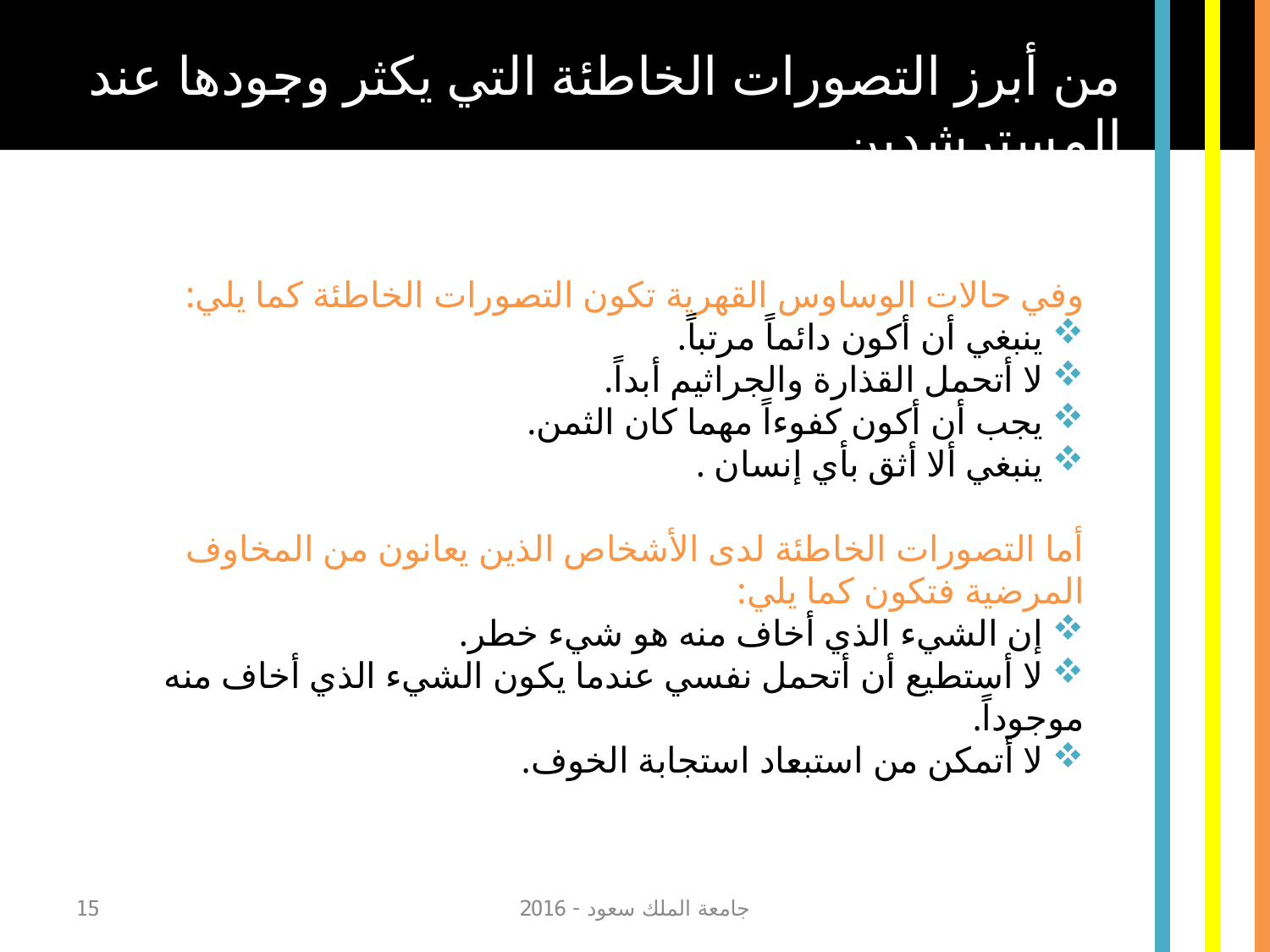

من أبرز التصورات الخاطئة التي يكثر وجودها عند المسترشدين
وفي حالات الوساوس القهرية تكون التصورات الخاطئة كما يلي:
 ينبغي أن أكون دائماً مرتباً.
 لا أتحمل القذارة والجراثيم أبداً.
 يجب أن أكون كفوءاً مهما كان الثمن.
 ينبغي ألا أثق بأي إنسان .

أما التصورات الخاطئة لدى الأشخاص الذين يعانون من المخاوف المرضية فتكون كما يلي:
 إن الشيء الذي أخاف منه هو شيء خطر.
 لا أستطيع أن أتحمل نفسي عندما يكون الشيء الذي أخاف منه موجوداً.
 لا أتمكن من استبعاد استجابة الخوف.
15
جامعة الملك سعود - 2016